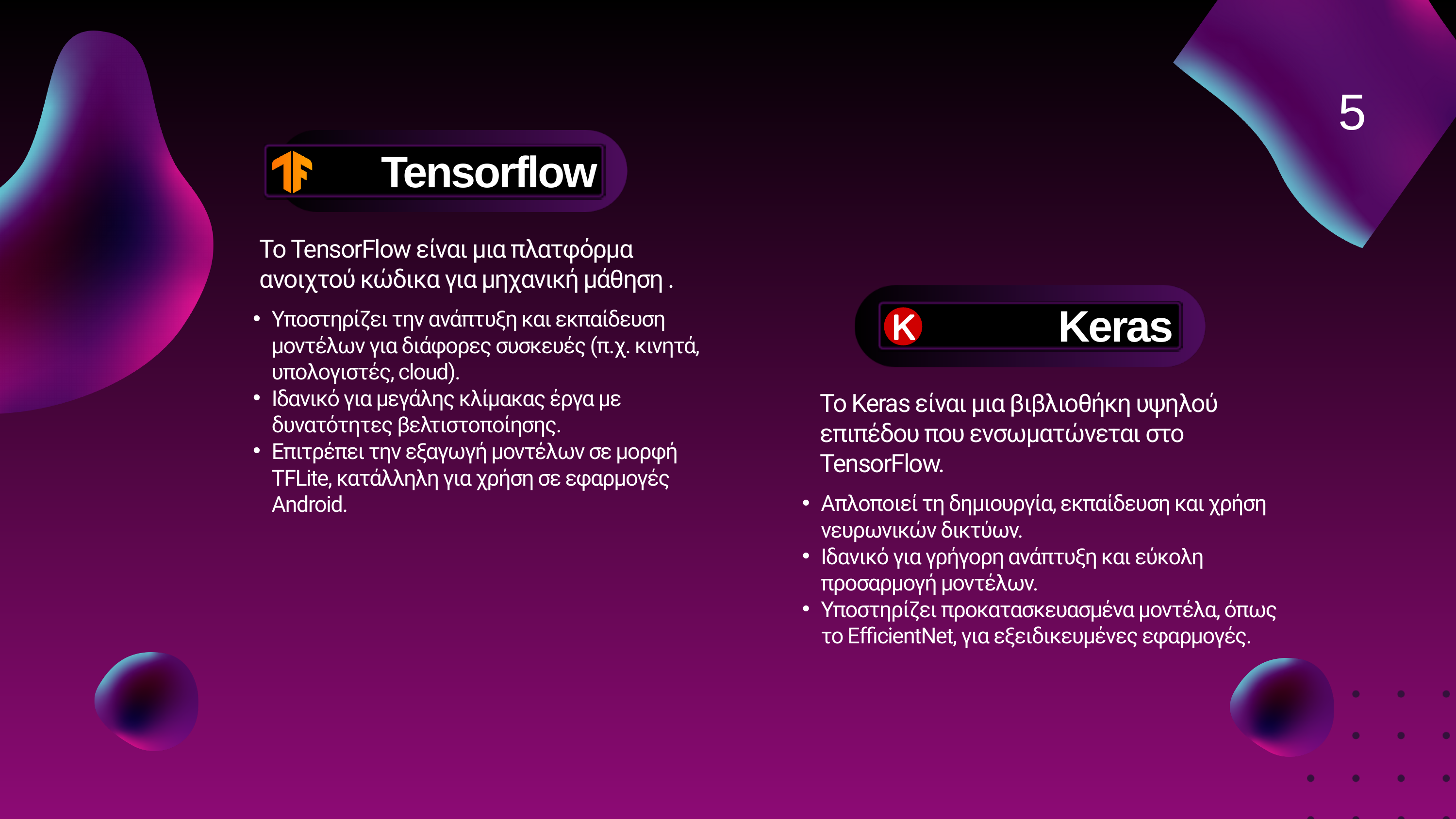

5

Tensorflow

Το TensorFlow είναι μια πλατφόρμα ανοιχτού κώδικα για μηχανική μάθηση .

Keras

Υποστηρίζει την ανάπτυξη και εκπαίδευση μοντέλων για διάφορες συσκευές (π.χ. κινητά, υπολογιστές, cloud).
Ιδανικό για μεγάλης κλίμακας έργα με δυνατότητες βελτιστοποίησης.
Επιτρέπει την εξαγωγή μοντέλων σε μορφή TFLite, κατάλληλη για χρήση σε εφαρμογές Android.

Το Keras είναι μια βιβλιοθήκη υψηλού επιπέδου που ενσωματώνεται στο TensorFlow.
Απλοποιεί τη δημιουργία, εκπαίδευση και χρήση νευρωνικών δικτύων.
Ιδανικό για γρήγορη ανάπτυξη και εύκολη προσαρμογή μοντέλων.
Υποστηρίζει προκατασκευασμένα μοντέλα, όπως το EfficientNet, για εξειδικευμένες εφαρμογές.